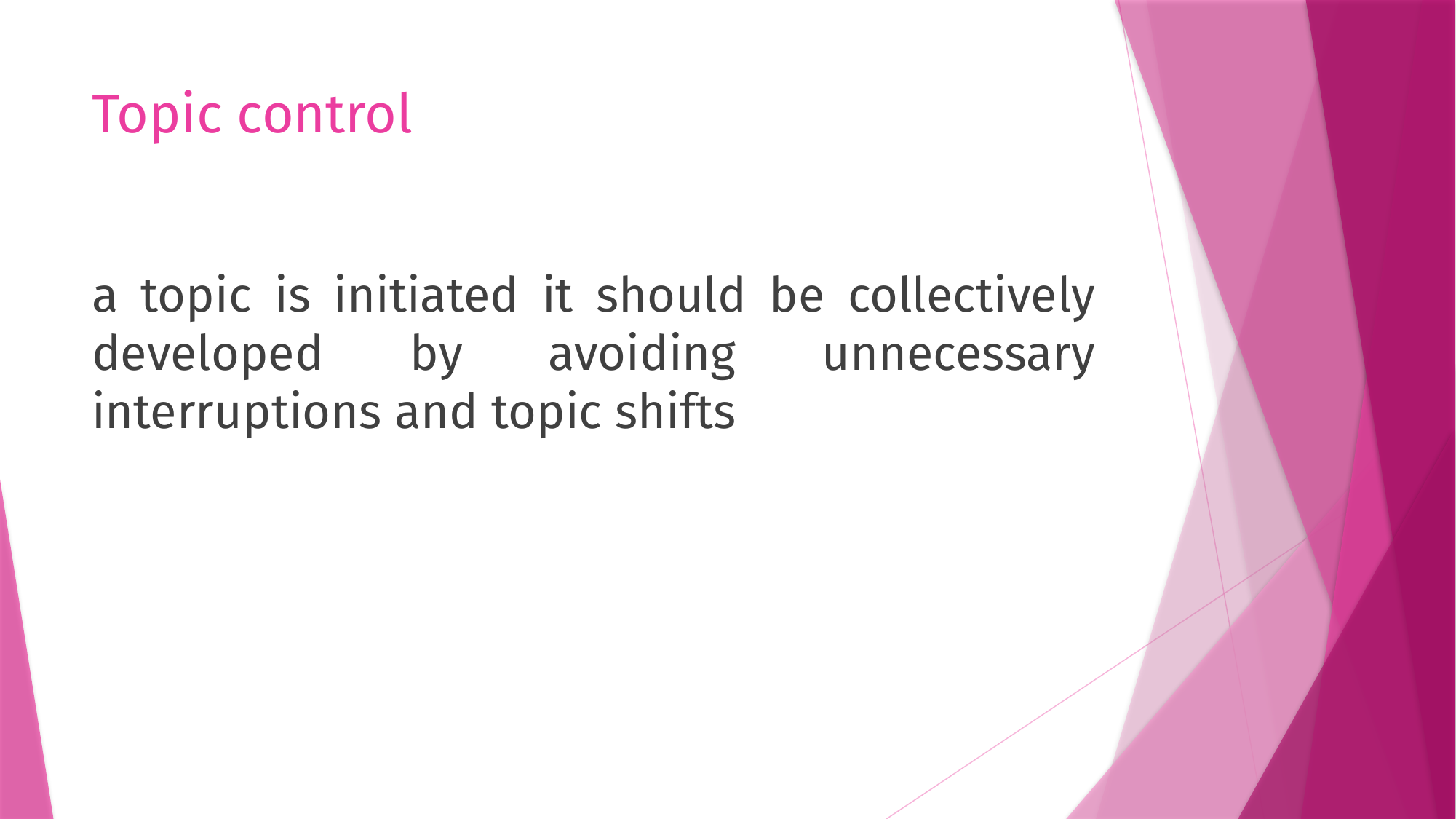

# Topic control
a topic is initiated it should be collectively developed by avoiding unnecessary interruptions and topic shifts